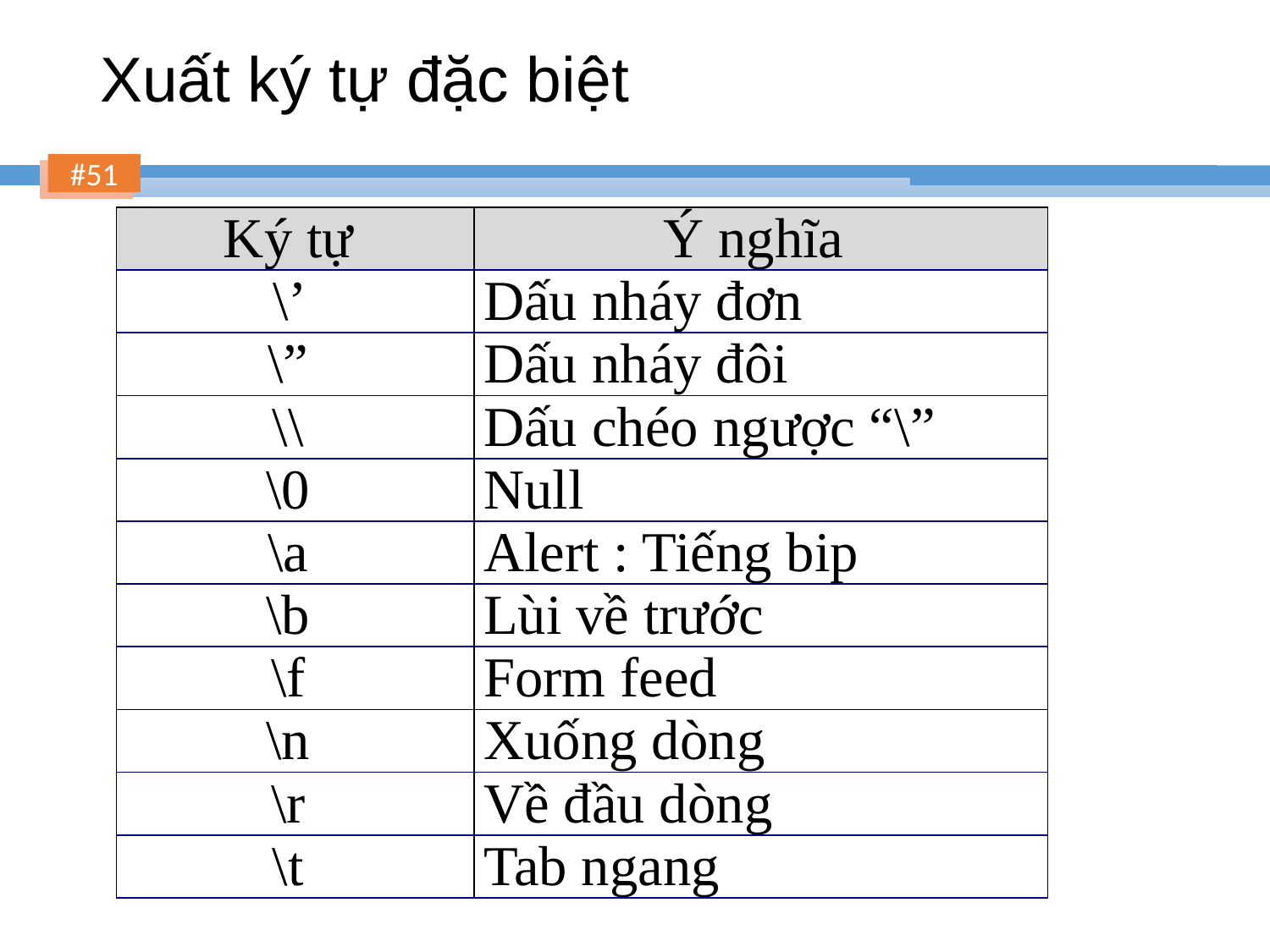

# Xuất ký tự đặc biệt
| Ký tự | Ý nghĩa |
| --- | --- |
| \’ | Dấu nháy đơn |
| \” | Dấu nháy đôi |
| \\ | Dấu chéo ngược “\” |
| \0 | Null |
| \a | Alert : Tiếng bip |
| \b | Lùi về trước |
| \f | Form feed |
| \n | Xuống dòng |
| \r | Về đầu dòng |
| \t | Tab ngang |